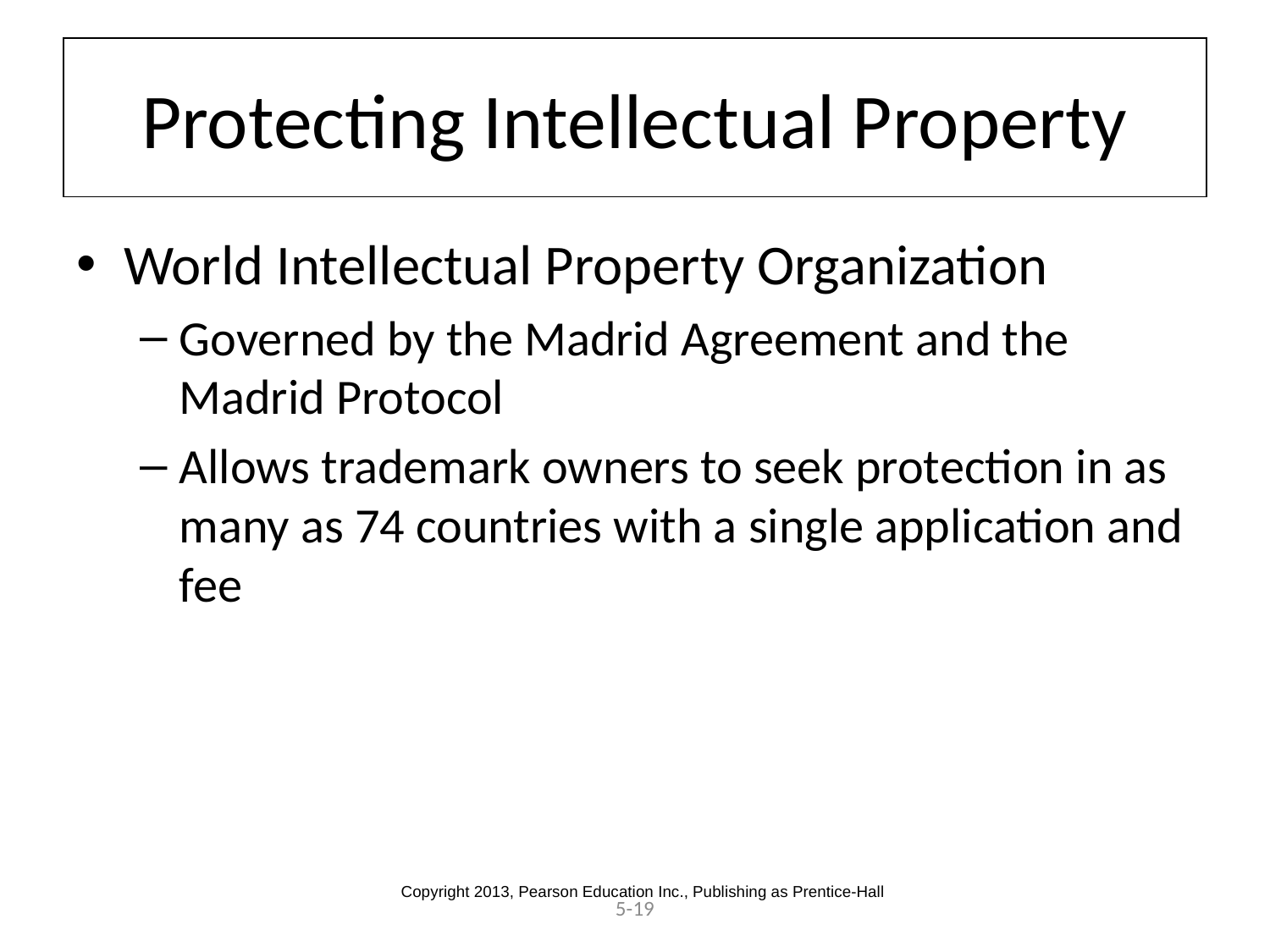

# Protecting Intellectual Property
World Intellectual Property Organization
Governed by the Madrid Agreement and the Madrid Protocol
Allows trademark owners to seek protection in as many as 74 countries with a single application and fee
Copyright 2013, Pearson Education Inc., Publishing as Prentice-Hall

5-19